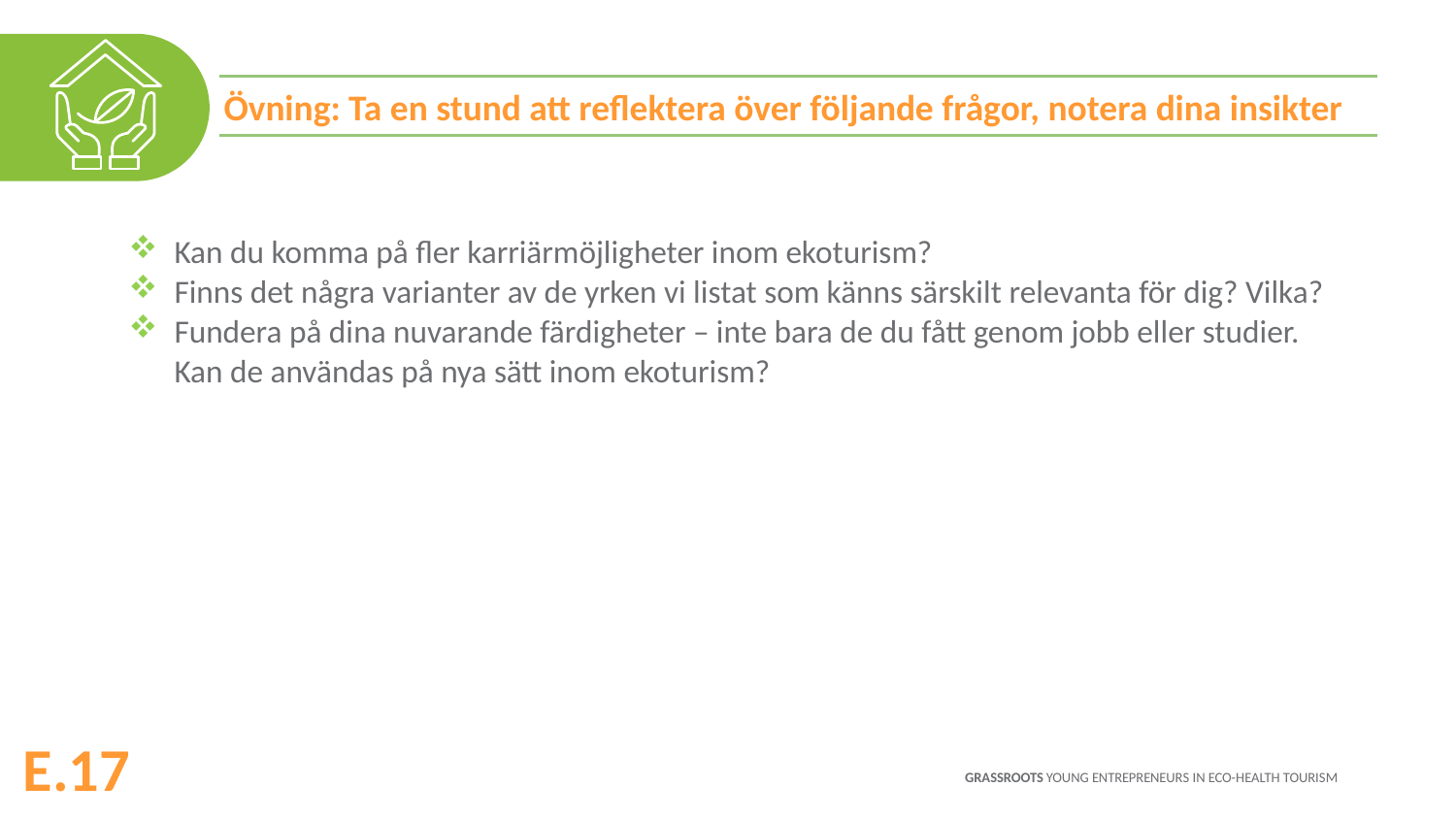

Övning: Ta en stund att reflektera över följande frågor, notera dina insikter

Kan du komma på fler karriärmöjligheter inom ekoturism?
Finns det några varianter av de yrken vi listat som känns särskilt relevanta för dig? Vilka?
Fundera på dina nuvarande färdigheter – inte bara de du fått genom jobb eller studier.
Kan de användas på nya sätt inom ekoturism?

E.17